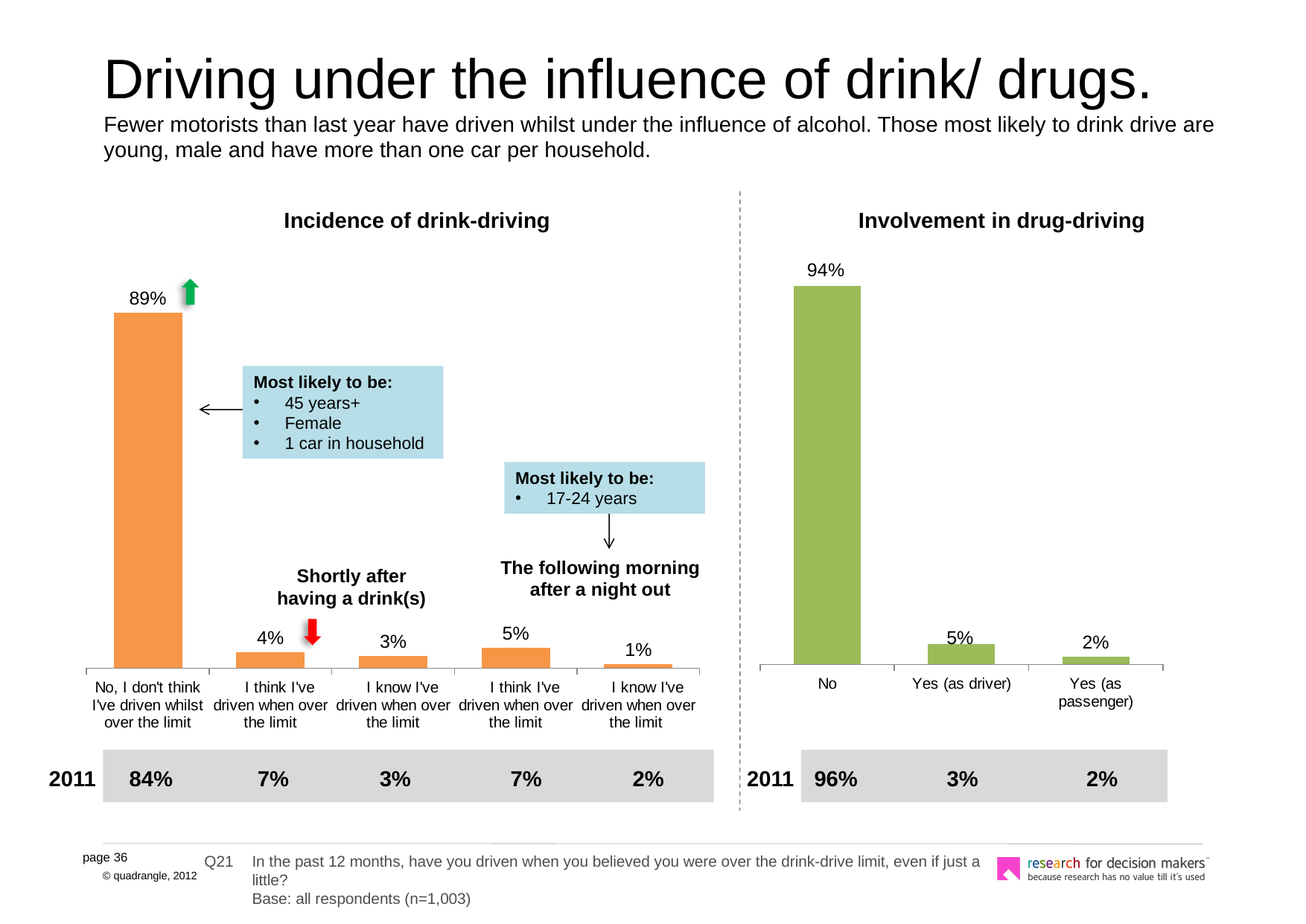

# Driving under the influence of drink/ drugs. Fewer motorists than last year have driven whilst under the influence of alcohol. Those most likely to drink drive are young, male and have more than one car per household.

### Chart

| Category |  |
|---|---|
| No | 0.9400000000000006 |
| Yes (as driver) | 0.05 |
| Yes (as passenger) | 0.02000000000000001 |
Incidence of drink-driving
Involvement in drug-driving

### Chart

| Category |  |
|---|---|
|     I know I've driven when over the limit  | 0.010000000000000005 |
|     I think I've driven when over the limit | 0.05 |
|     I know I've driven when over the limit | 0.030000000000000002 |
|     I think I've driven when over the limit | 0.04000000000000002 |
| No, I don't think I've driven whilst over the limit | 0.89 |
Most likely to be:
 45 years+
 Female
 1 car in household
Most likely to be:
 17-24 years
The following morning after a night out
Shortly after having a drink(s)

2011
84%
7%
3%
7%
2%
2011
96%
3%
2%

Q21	In the past 12 months, have you driven when you believed you were over the drink-drive limit, even if just a little?
	Base: all respondents (n=1,003)